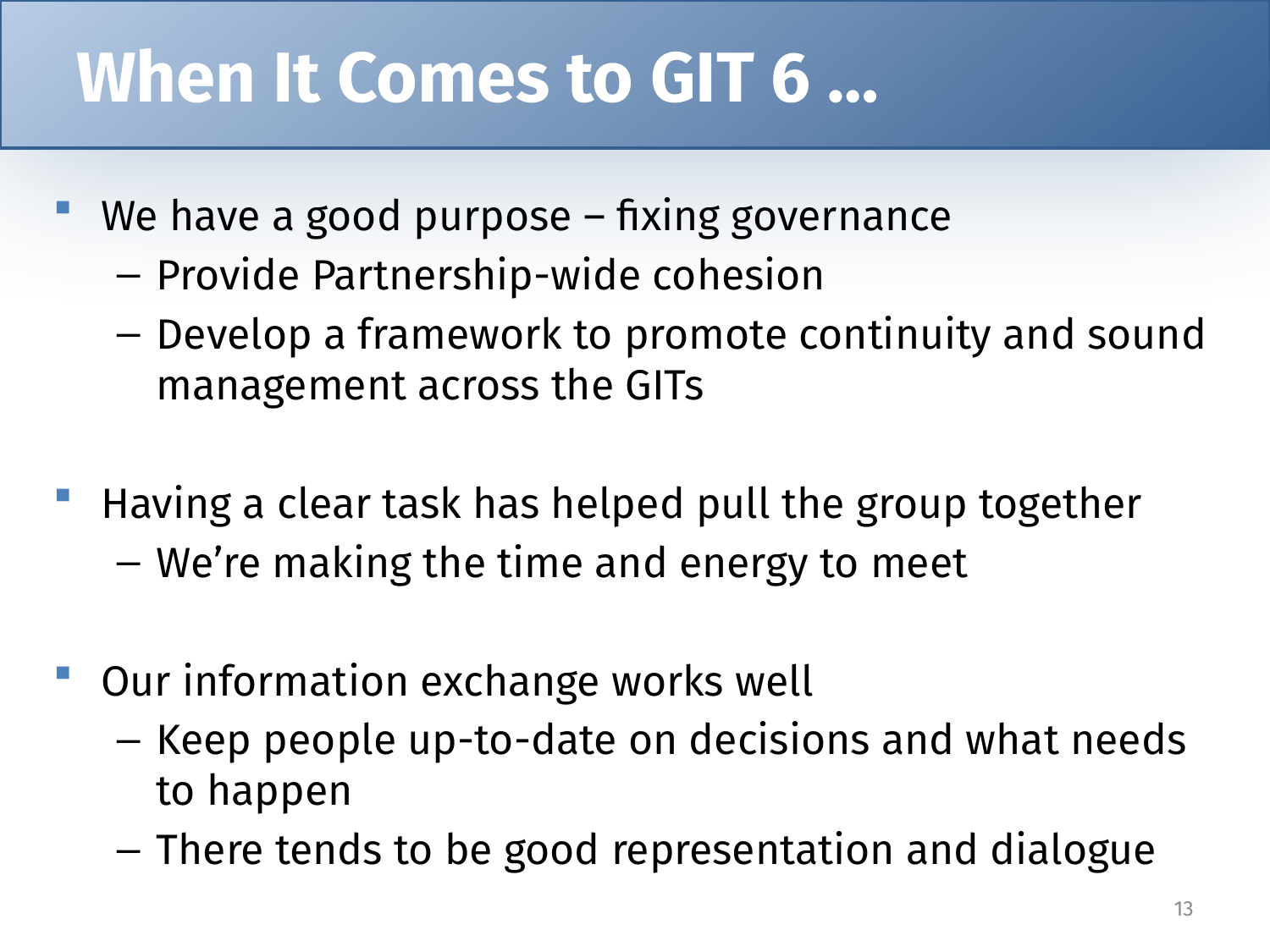

# When It Comes to GIT 6 …
We have a good purpose – fixing governance
Provide Partnership-wide cohesion
Develop a framework to promote continuity and sound management across the GITs

Having a clear task has helped pull the group together
We’re making the time and energy to meet

Our information exchange works well
Keep people up-to-date on decisions and what needs to happen
There tends to be good representation and dialogue

13